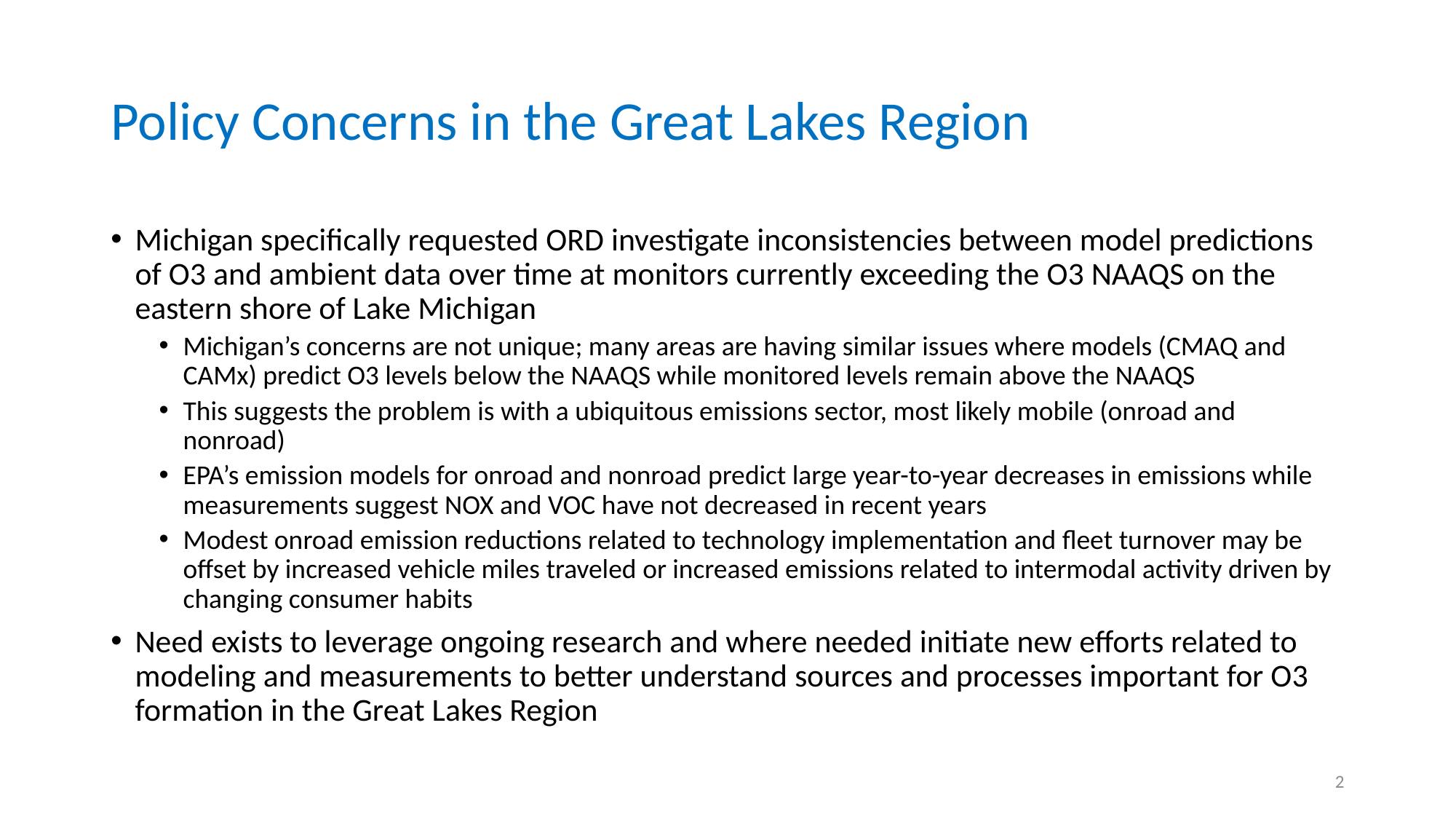

# Policy Concerns in the Great Lakes Region
Michigan specifically requested ORD investigate inconsistencies between model predictions of O3 and ambient data over time at monitors currently exceeding the O3 NAAQS on the eastern shore of Lake Michigan
Michigan’s concerns are not unique; many areas are having similar issues where models (CMAQ and CAMx) predict O3 levels below the NAAQS while monitored levels remain above the NAAQS
This suggests the problem is with a ubiquitous emissions sector, most likely mobile (onroad and nonroad)
EPA’s emission models for onroad and nonroad predict large year-to-year decreases in emissions while measurements suggest NOX and VOC have not decreased in recent years
Modest onroad emission reductions related to technology implementation and fleet turnover may be offset by increased vehicle miles traveled or increased emissions related to intermodal activity driven by changing consumer habits
Need exists to leverage ongoing research and where needed initiate new efforts related to modeling and measurements to better understand sources and processes important for O3 formation in the Great Lakes Region

2